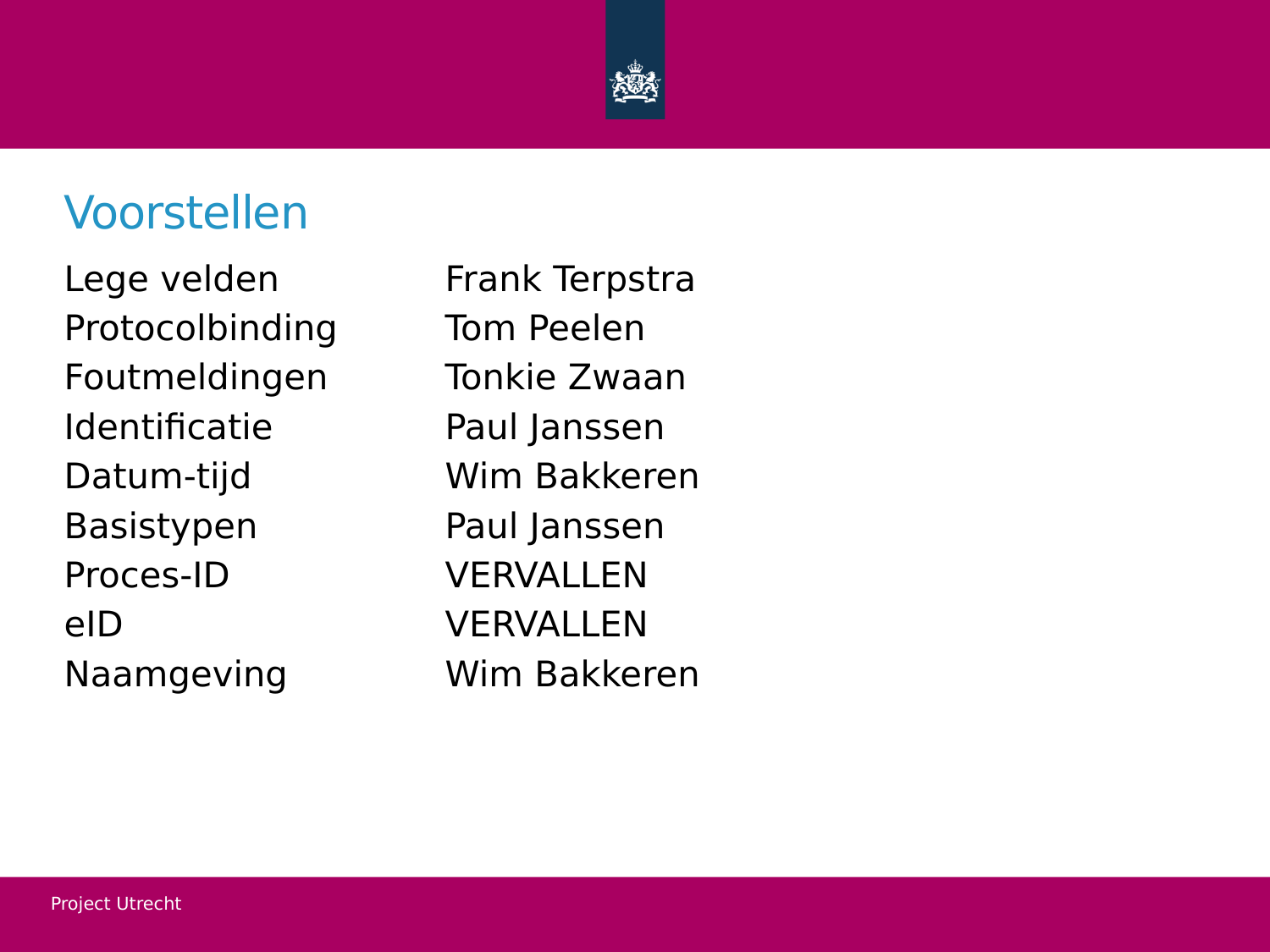

# Voorstellen
Lege velden		Frank Terpstra
Protocolbinding	Tom Peelen
Foutmeldingen	Tonkie Zwaan
Identificatie		Paul Janssen
Datum-tijd		Wim Bakkeren
Basistypen		Paul Janssen
Proces-ID		VERVALLEN
eID			VERVALLEN
Naamgeving		Wim Bakkeren